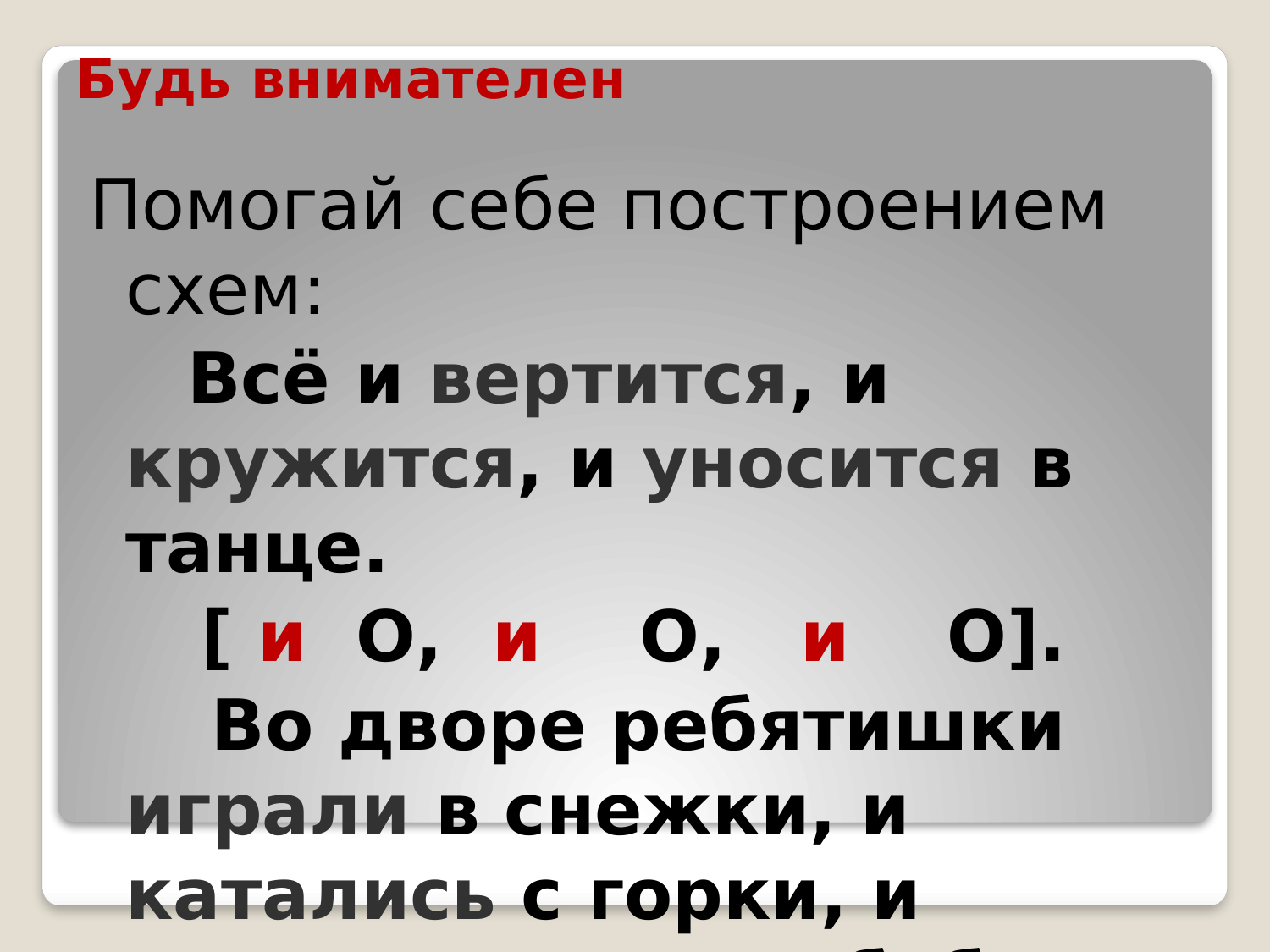

# Будь внимателен
Помогай себе построением схем:
    Всё и вертится, и кружится, и уносится в танце.
     [ и  O,  и    O,   и    O].
     Во дворе ребятишки играли в снежки, и катались с горки, и лепили снежную бабу.
    [ О, и  O,  и    O].